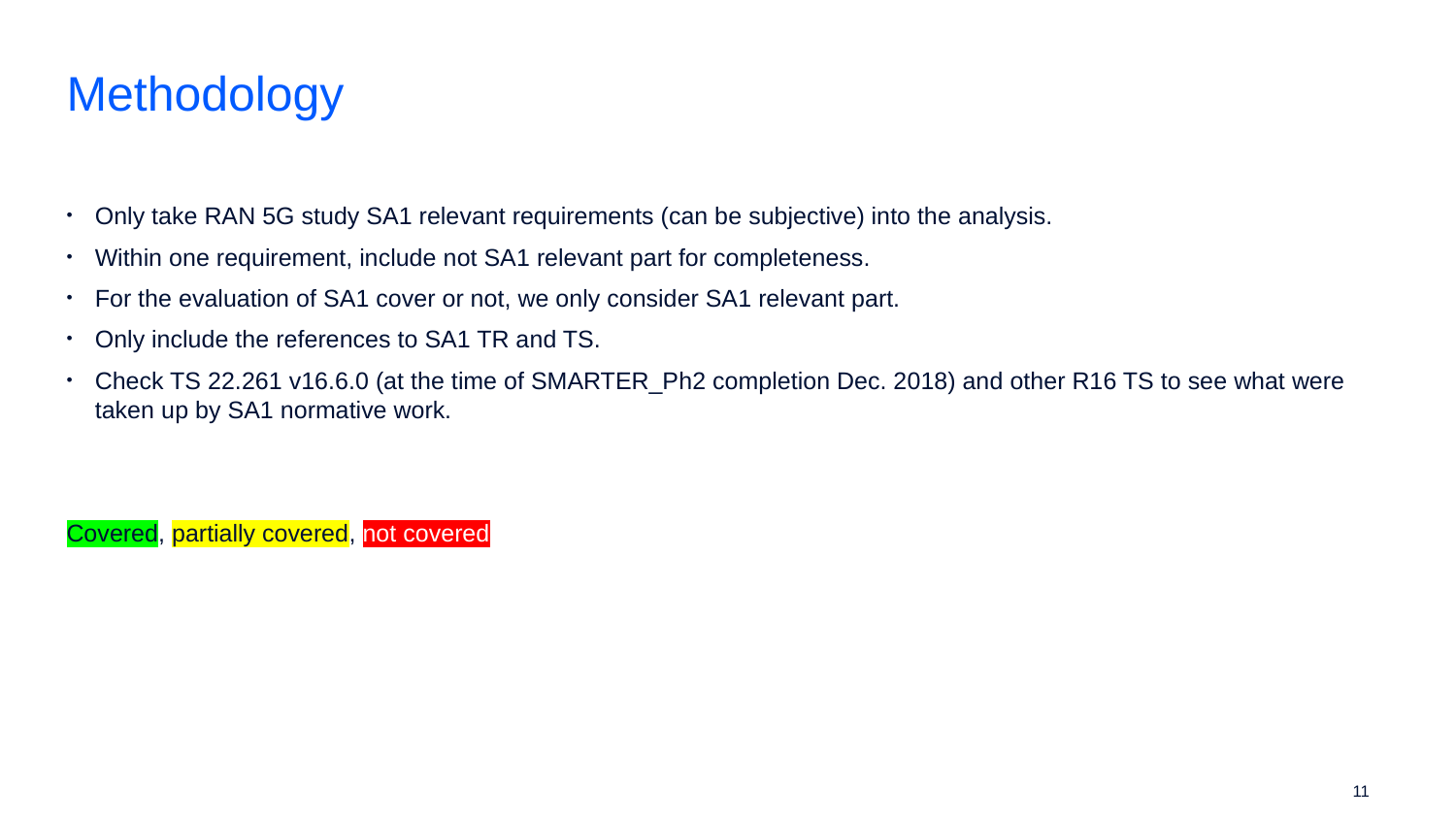

Methodology

Only take RAN 5G study SA1 relevant requirements (can be subjective) into the analysis.
Within one requirement, include not SA1 relevant part for completeness.
For the evaluation of SA1 cover or not, we only consider SA1 relevant part.
Only include the references to SA1 TR and TS.
Check TS 22.261 v16.6.0 (at the time of SMARTER_Ph2 completion Dec. 2018) and other R16 TS to see what were taken up by SA1 normative work.

Covered, partially covered, not covered